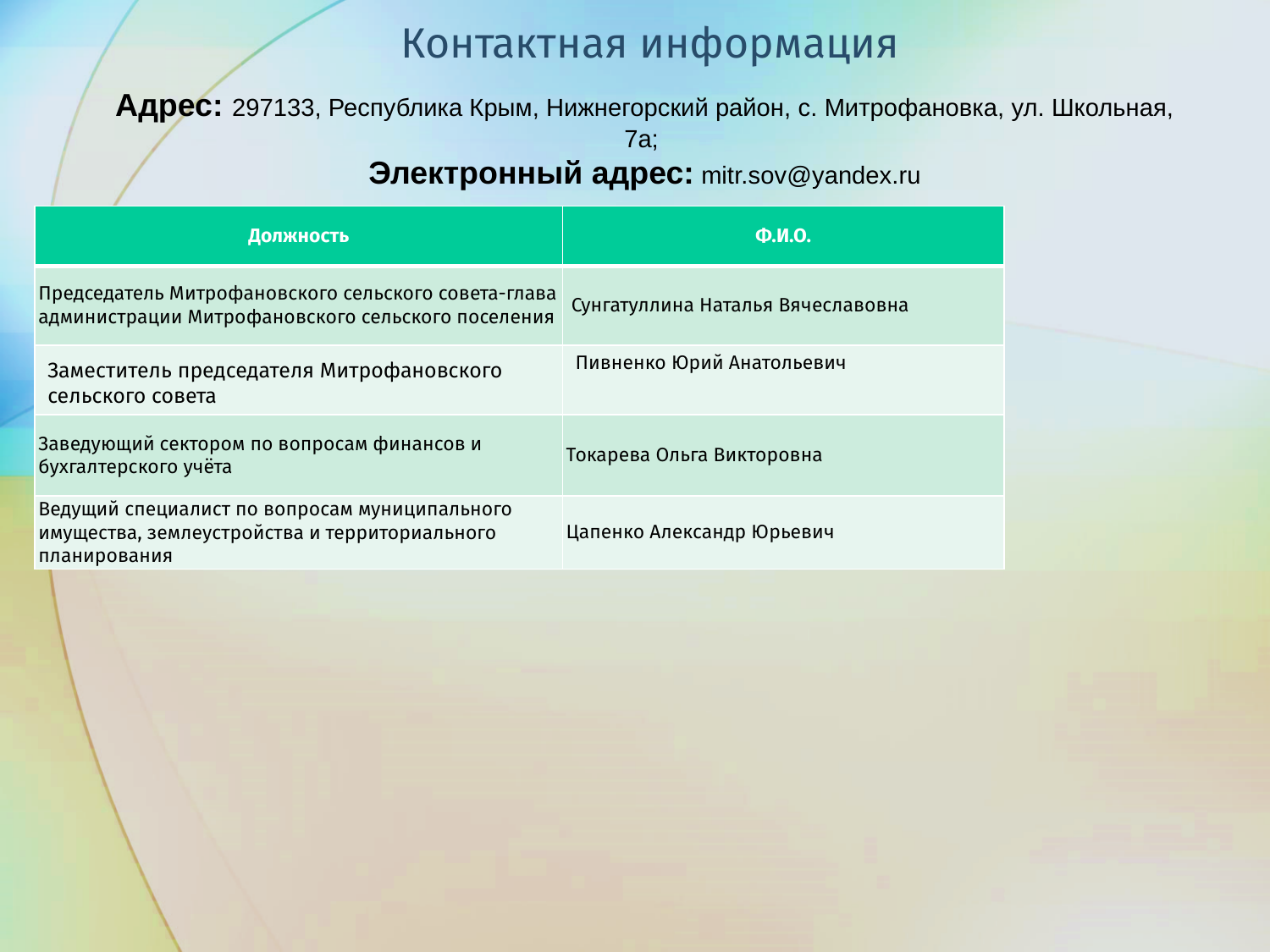

# Контактная информация
Адрес: 297133, Республика Крым, Нижнегорский район, с. Митрофановка, ул. Школьная, 7а;
Электронный адрес: mitr.sov@yandex.ru
| Должность | Ф.И.О. |
| --- | --- |
| Председатель Митрофановского сельского совета-глава администрации Митрофановского сельского поселения | Сунгатуллина Наталья Вячеславовна |
| Заместитель председателя Митрофановского сельского совета | Пивненко Юрий Анатольевич |
| Заведующий сектором по вопросам финансов и бухгалтерского учёта | Токарева Ольга Викторовна |
| Ведущий специалист по вопросам муниципального имущества, землеустройства и территориального планирования | Цапенко Александр Юрьевич |